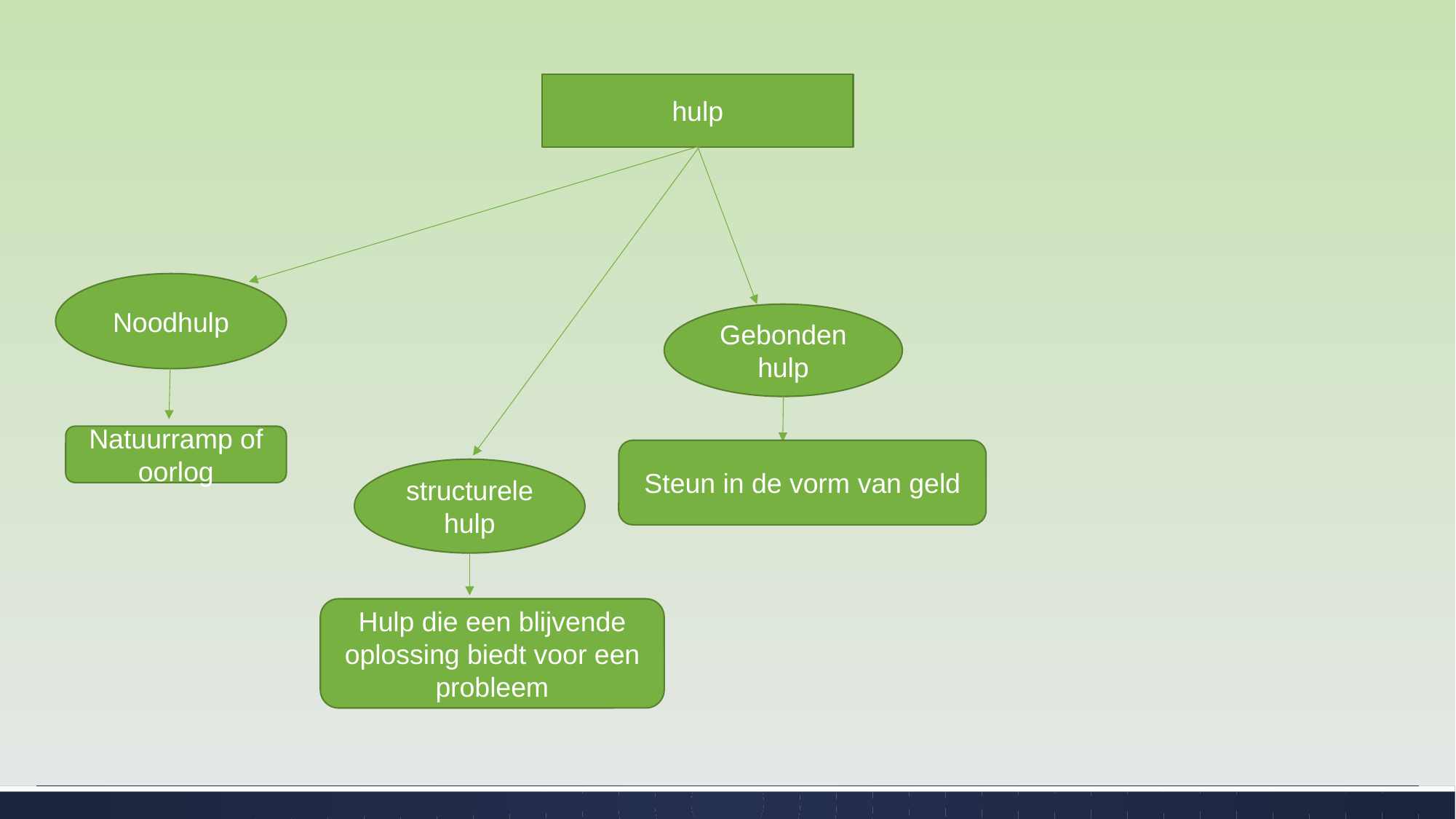

hulp
Noodhulp
Gebonden hulp
Natuurramp of oorlog
Steun in de vorm van geld
structurele hulp
Hulp die een blijvende oplossing biedt voor een probleem